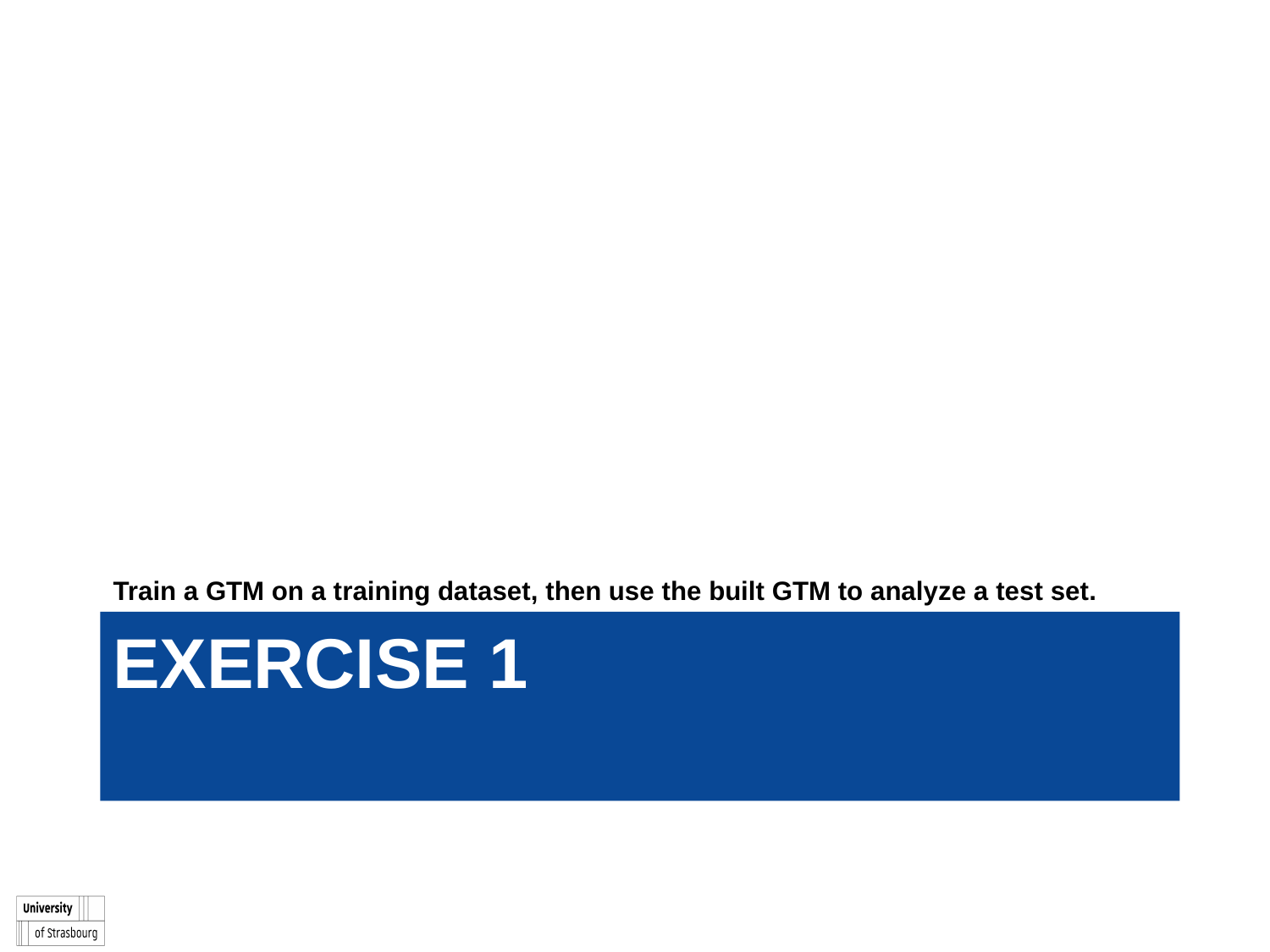

Train a GTM on a training dataset, then use the built GTM to analyze a test set.
# Exercise 1